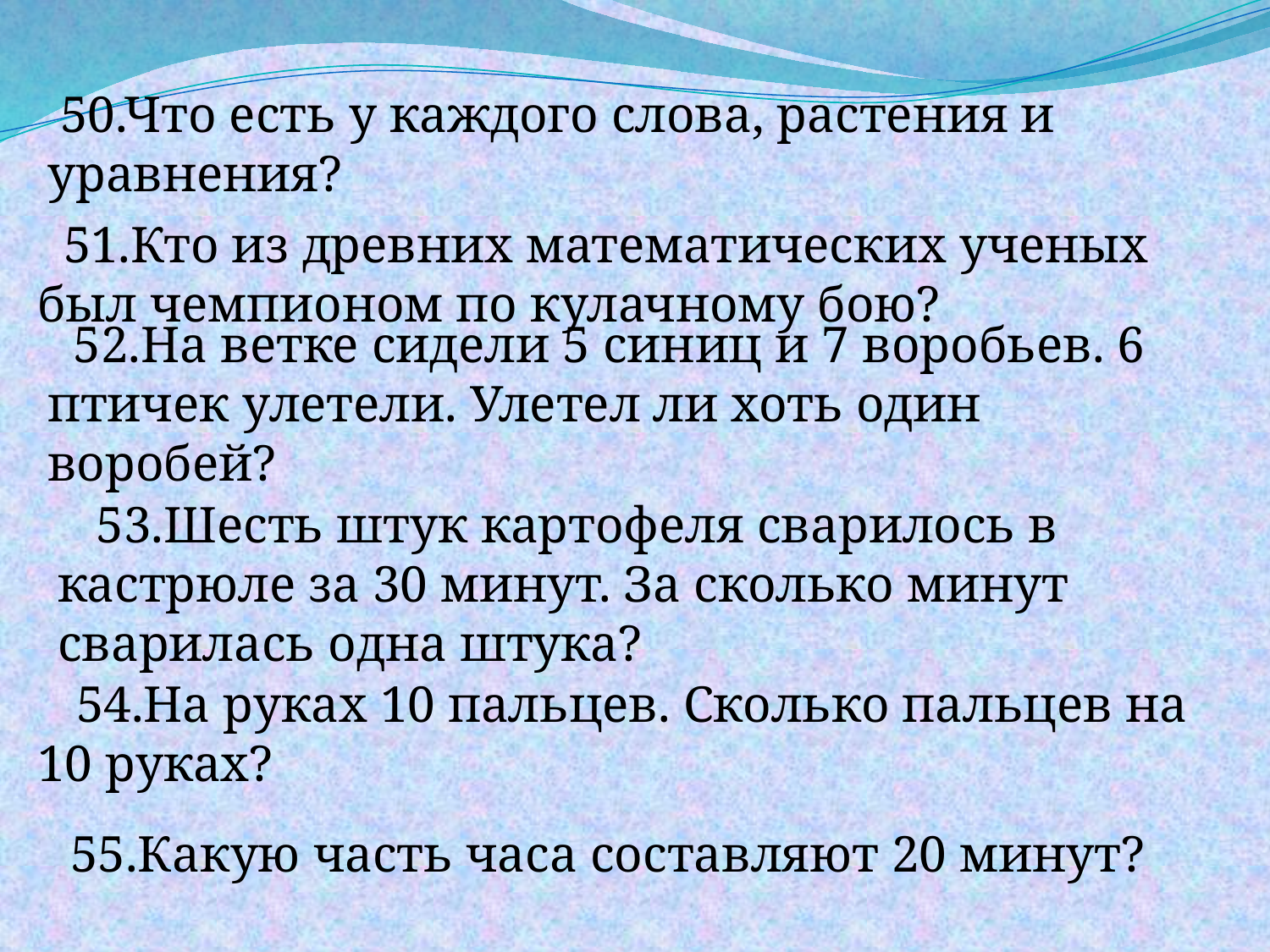

50.Что есть у каждого слова, растения и уравнения?
  51.Кто из древних математических ученых был чемпионом по кулачному бою?
  52.На ветке сидели 5 синиц и 7 воробьев. 6 птичек улетели. Улетел ли хоть один воробей?
   53.Шесть штук картофеля сварилось в кастрюле за 30 минут. За сколько минут сварилась одна штука?
   54.На руках 10 пальцев. Сколько пальцев на 10 руках?
 55.Какую часть часа составляют 20 минут?